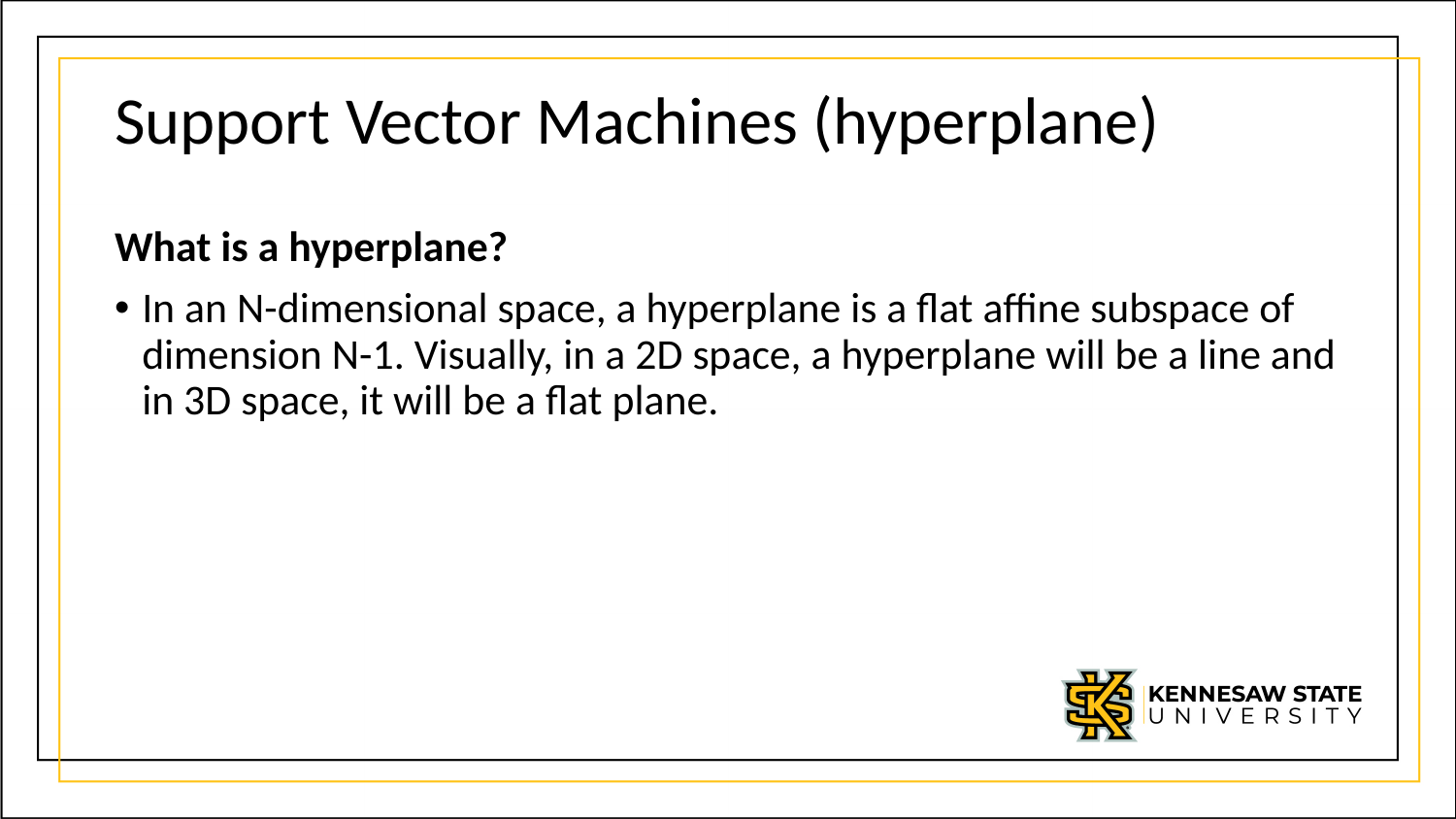

# Support Vector Machines (hyperplane)
What is a hyperplane?
In an N-dimensional space, a hyperplane is a flat affine subspace of dimension N-1. Visually, in a 2D space, a hyperplane will be a line and in 3D space, it will be a flat plane.